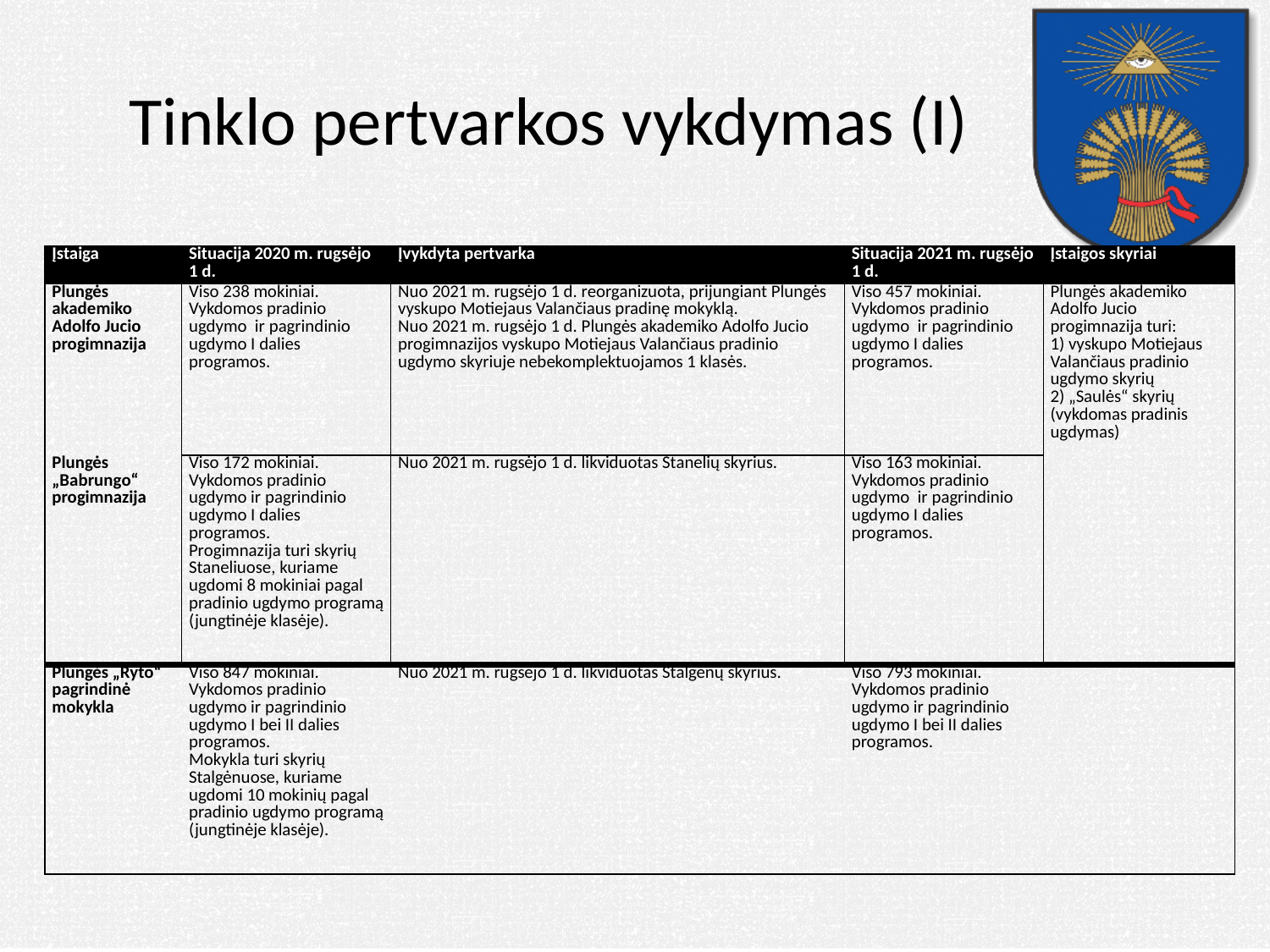

# Tinklo pertvarkos vykdymas (I)
| Įstaiga | Situacija 2020 m. rugsėjo 1 d. | Įvykdyta pertvarka | Situacija 2021 m. rugsėjo 1 d. | Įstaigos skyriai |
| --- | --- | --- | --- | --- |
| Plungės akademiko Adolfo Jucio progimnazija | Viso 238 mokiniai. Vykdomos pradinio ugdymo ir pagrindinio ugdymo I dalies programos. | Nuo 2021 m. rugsėjo 1 d. reorganizuota, prijungiant Plungės vyskupo Motiejaus Valančiaus pradinę mokyklą. Nuo 2021 m. rugsėjo 1 d. Plungės akademiko Adolfo Jucio progimnazijos vyskupo Motiejaus Valančiaus pradinio ugdymo skyriuje nebekomplektuojamos 1 klasės. | Viso 457 mokiniai. Vykdomos pradinio ugdymo ir pagrindinio ugdymo I dalies programos. | Plungės akademiko Adolfo Jucio progimnazija turi: 1) vyskupo Motiejaus Valančiaus pradinio ugdymo skyrių 2) „Saulės“ skyrių (vykdomas pradinis ugdymas) |
| Plungės „Babrungo“ progimnazija | Viso 172 mokiniai. Vykdomos pradinio ugdymo ir pagrindinio ugdymo I dalies programos. Progimnazija turi skyrių Staneliuose, kuriame ugdomi 8 mokiniai pagal pradinio ugdymo programą (jungtinėje klasėje). | Nuo 2021 m. rugsėjo 1 d. likviduotas Stanelių skyrius. | Viso 163 mokiniai. Vykdomos pradinio ugdymo ir pagrindinio ugdymo I dalies programos. |  |
| Plungės „Ryto“ pagrindinė mokykla | Viso 847 mokiniai. Vykdomos pradinio ugdymo ir pagrindinio ugdymo I bei II dalies programos. Mokykla turi skyrių Stalgėnuose, kuriame ugdomi 10 mokinių pagal pradinio ugdymo programą (jungtinėje klasėje). | Nuo 2021 m. rugsėjo 1 d. likviduotas Stalgėnų skyrius. | Viso 793 mokiniai. Vykdomos pradinio ugdymo ir pagrindinio ugdymo I bei II dalies programos. |  |